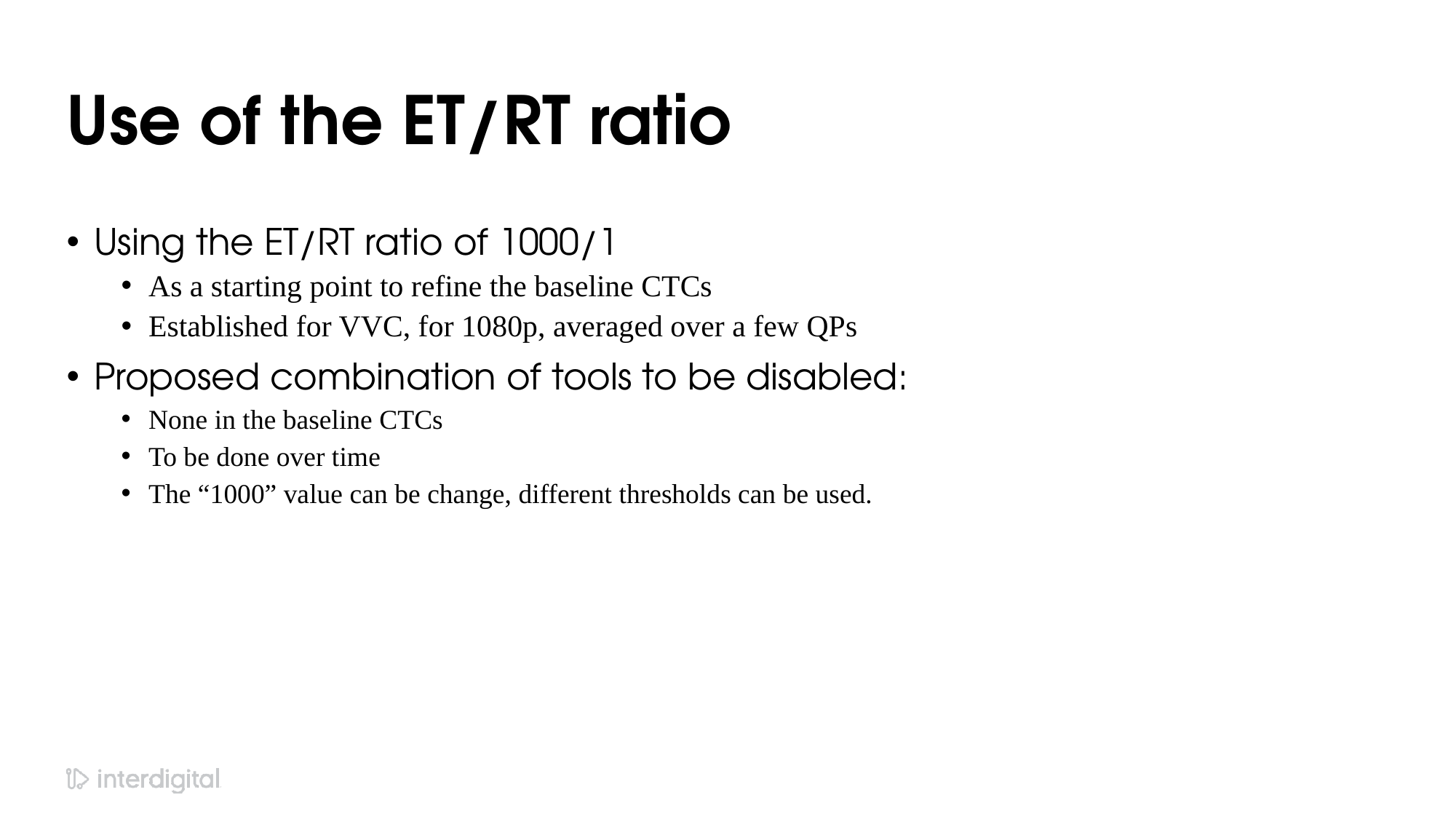

# Use of the ET/RT ratio
Using the ET/RT ratio of 1000/1
As a starting point to refine the baseline CTCs
Established for VVC, for 1080p, averaged over a few QPs
Proposed combination of tools to be disabled:
None in the baseline CTCs
To be done over time
The “1000” value can be change, different thresholds can be used.

10